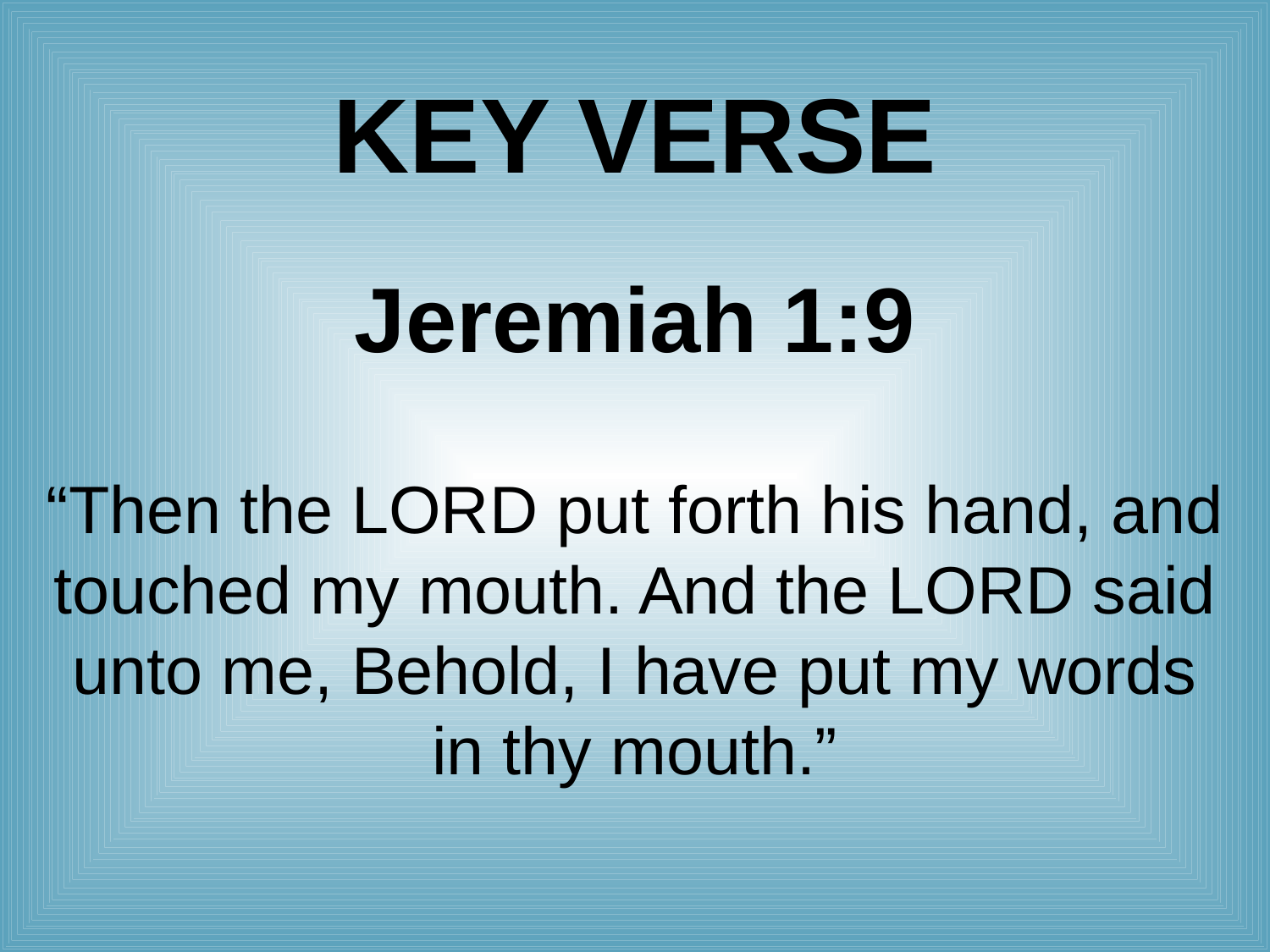

# KEY VERSE
Jeremiah 1:9

“Then the LORD put forth his hand, and touched my mouth. And the LORD said unto me, Behold, I have put my words in thy mouth.”